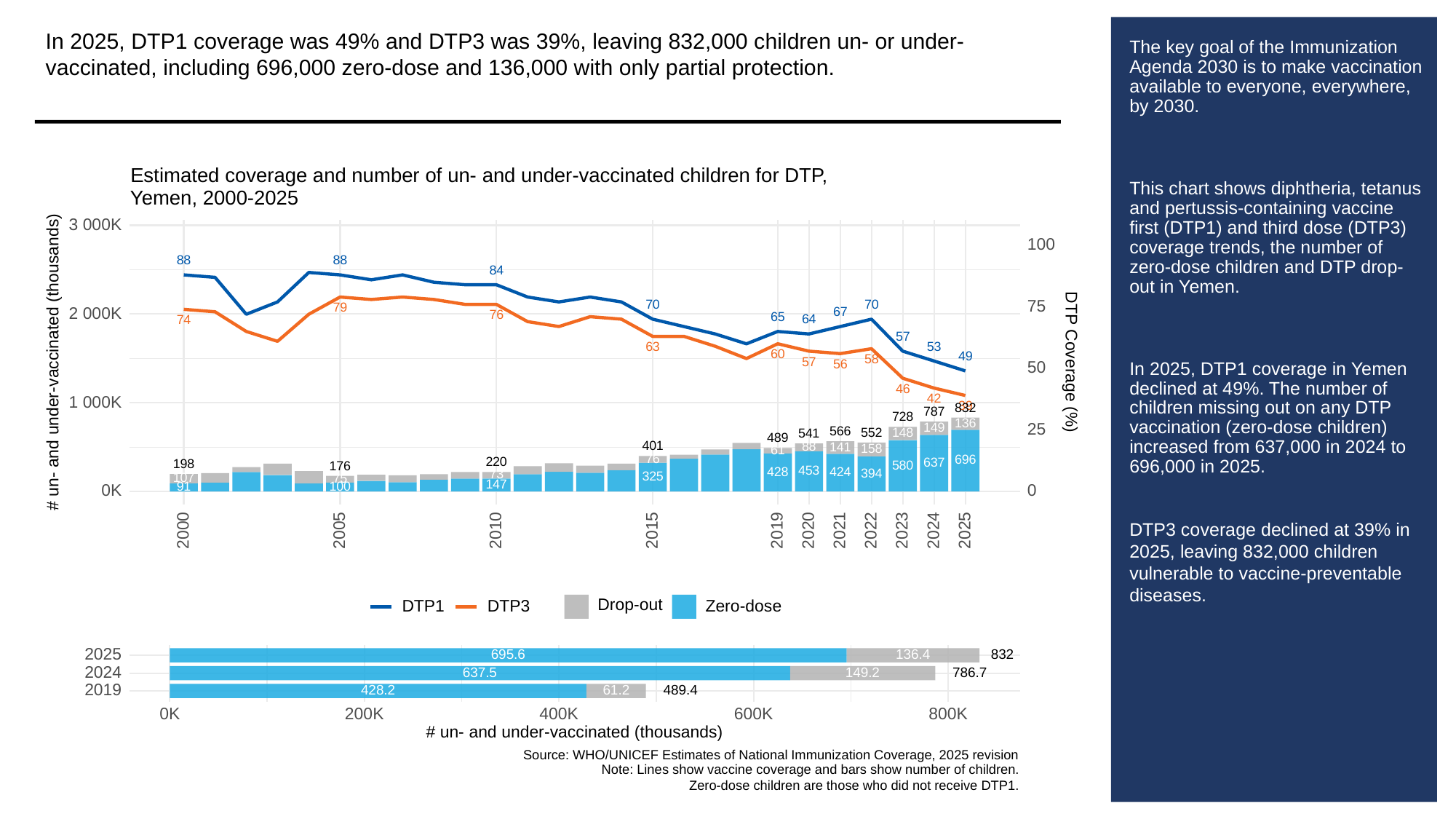

In 2025, DTP1 coverage was 49% and DTP3 was 39%, leaving 832,000 children un- or under-vaccinated, including 696,000 zero-dose and 136,000 with only partial protection.
# The key goal of the Immunization Agenda 2030 is to make vaccination available to everyone, everywhere, by 2030.

This chart shows diphtheria, tetanus and pertussis-containing vaccine first (DTP1) and third dose (DTP3) coverage trends, the number of zero-dose children and DTP drop-out in Yemen.

In 2025, DTP1 coverage in Yemen declined at 49%. The number of children missing out on any DTP vaccination (zero-dose children) increased from 637,000 in 2024 to 696,000 in 2025.

DTP3 coverage declined at 39% in 2025, leaving 832,000 children vulnerable to vaccine-preventable diseases.

Estimated coverage and number of un- and under-vaccinated children for DTP,
Yemen, 2000-2025
3 000K

100
88
88
84

70
70
75
79
2 000K
67
76
65

64
74
57
53
63
60
49
# un- and under-vaccinated (thousands)
DTP Coverage (%)
58
57

56
50
46
42
1 000K
39

832
787
728

136

149
25

566
552
148
541

489

401

88
141

158
61

76

696

220
637

198
580
176

453

428
424
394

73

325

107

75

147

100

91

0K
0

2023
2000
2005
2010
2015
2019
2020
2021
2022
2024
2025

Drop-out
DTP3
Zero-dose
DTP1

2025
136.4
832
695.6

2024
637.5
149.2
786.7

2019
428.2
61.2
489.4

0K
200K
400K
600K
800K
# un- and under-vaccinated (thousands)
Source: WHO/UNICEF Estimates of National Immunization Coverage, 2025 revision
Note: Lines show vaccine coverage and bars show number of children.
Zero-dose children are those who did not receive DTP1.